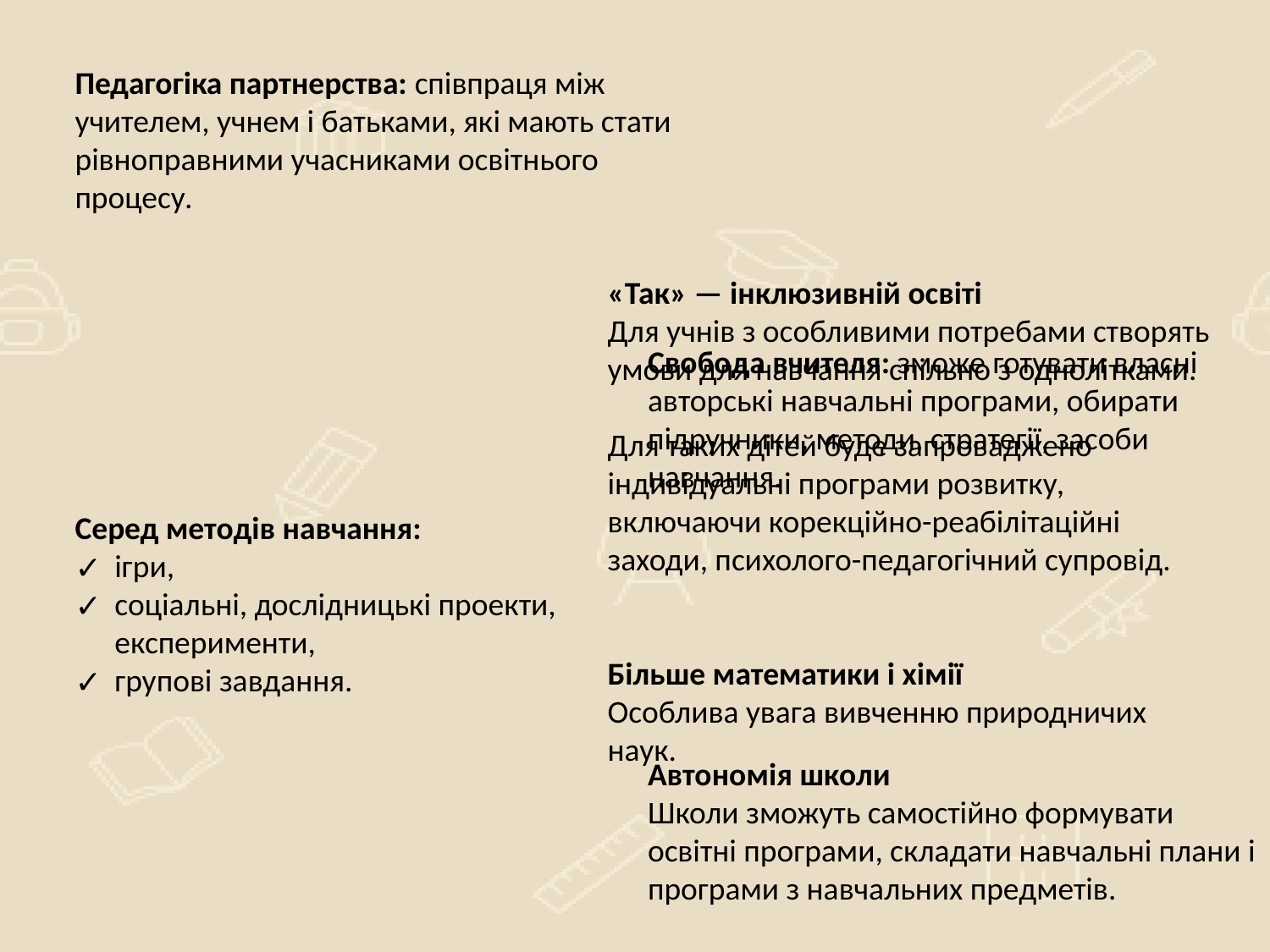

Педагогіка партнерства: співпраця між учителем, учнем і батьками, які мають стати рівноправними учасниками освітнього процесу.
«Так» — інклюзивній освіті
Для учнів з особливими потребами створять умови для навчання спільно з однолітками.

Для таких дітей буде запроваджено індивідуальні програми розвитку, включаючи корекційно-реабілітаційні заходи, психолого-педагогічний супровід.

Більше математики і хімії
Особлива увага вивченню природничих наук.
Свобода вчителя: зможе готувати власні авторські навчальні програми, обирати підручники, методи, стратегії, засоби навчання.
Серед методів навчання:
ігри,
соціальні, дослідницькі проекти, експерименти,
групові завдання.
Автономія школи
Школи зможуть самостійно формувати освітні програми, складати навчальні плани і програми з навчальних предметів.